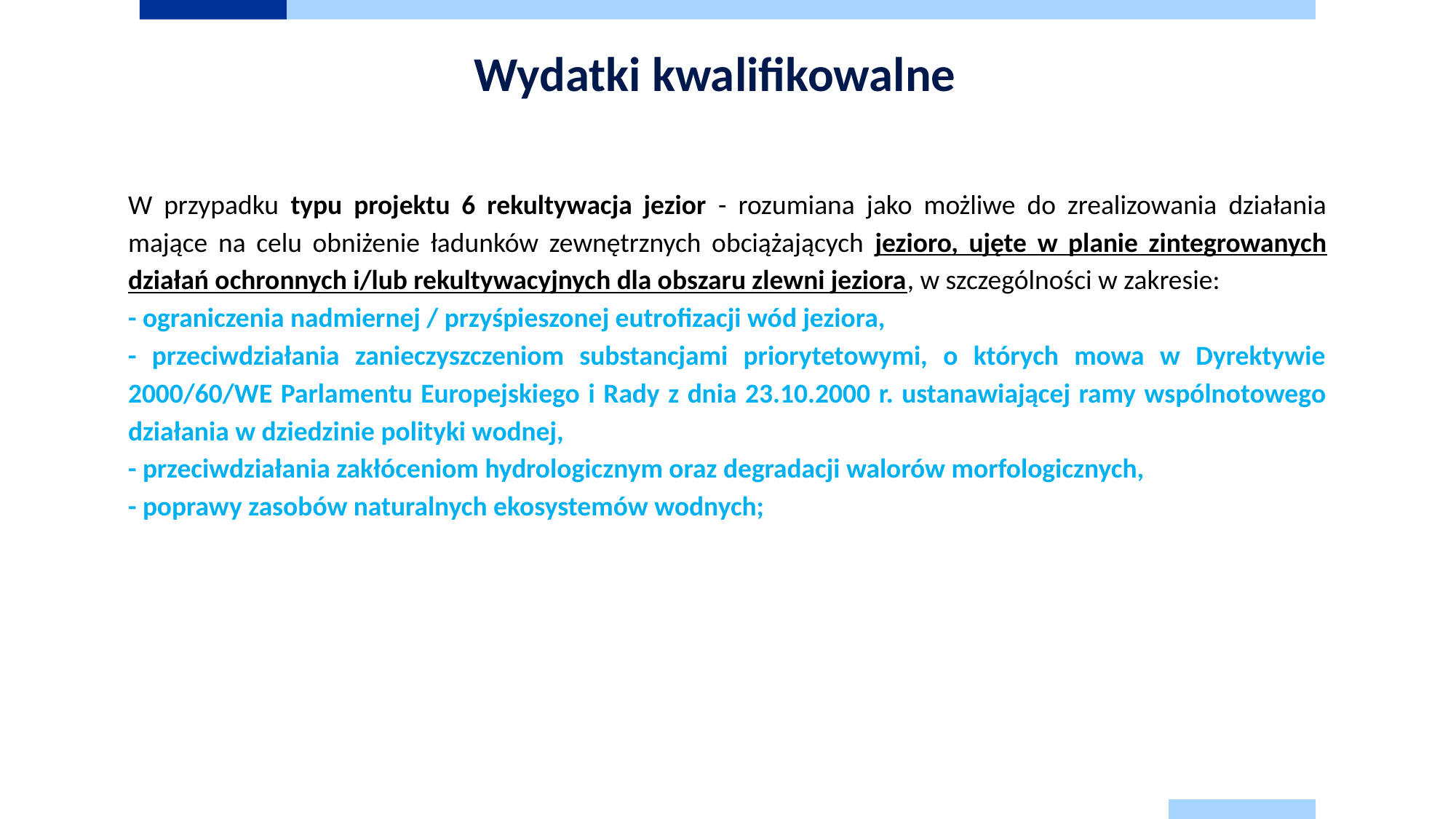

Wydatki kwalifikowalne
W przypadku typu projektu 6 rekultywacja jezior - rozumiana jako możliwe do zrealizowania działania mające na celu obniżenie ładunków zewnętrznych obciążających jezioro, ujęte w planie zintegrowanych działań ochronnych i/lub rekultywacyjnych dla obszaru zlewni jeziora, w szczególności w zakresie:
- ograniczenia nadmiernej / przyśpieszonej eutrofizacji wód jeziora,
- przeciwdziałania zanieczyszczeniom substancjami priorytetowymi, o których mowa w Dyrektywie 2000/60/WE Parlamentu Europejskiego i Rady z dnia 23.10.2000 r. ustanawiającej ramy wspólnotowego działania w dziedzinie polityki wodnej,
- przeciwdziałania zakłóceniom hydrologicznym oraz degradacji walorów morfologicznych,
- poprawy zasobów naturalnych ekosystemów wodnych;